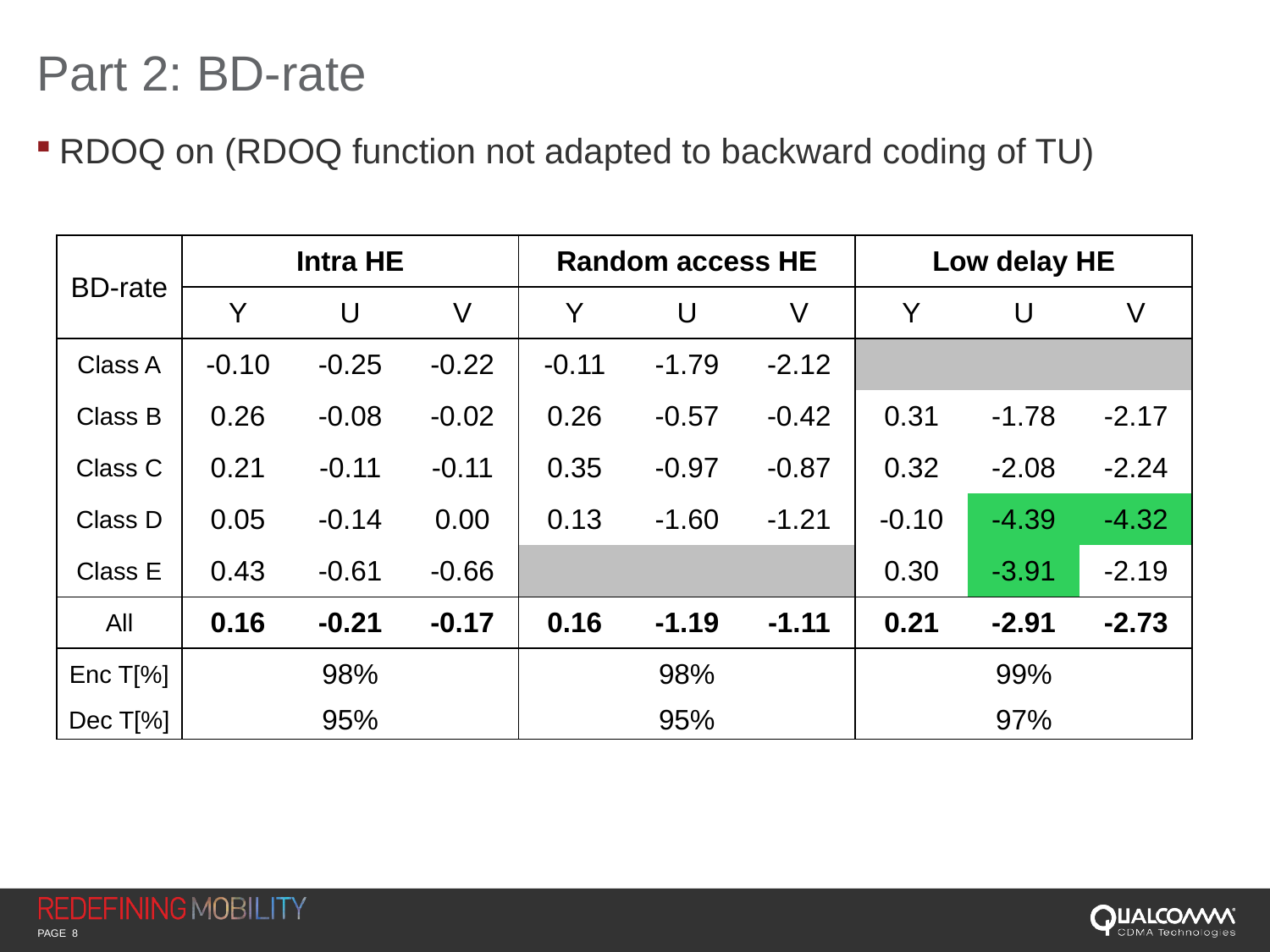

# Part 2: BD-rate
RDOQ on (RDOQ function not adapted to backward coding of TU)

| BD-rate | Intra HE |  |  | Random access HE |  |  | Low delay HE |  |  |
| --- | --- | --- | --- | --- | --- | --- | --- | --- | --- |
|  | Y | U | V | Y | U | V | Y | U | V |
| Class A | -0.10 | -0.25 | -0.22 | -0.11 | -1.79 | -2.12 |  |  |  |
| Class B | 0.26 | -0.08 | -0.02 | 0.26 | -0.57 | -0.42 | 0.31 | -1.78 | -2.17 |
| Class C | 0.21 | -0.11 | -0.11 | 0.35 | -0.97 | -0.87 | 0.32 | -2.08 | -2.24 |
| Class D | 0.05 | -0.14 | 0.00 | 0.13 | -1.60 | -1.21 | -0.10 | -4.39 | -4.32 |
| Class E | 0.43 | -0.61 | -0.66 |  |  |  | 0.30 | -3.91 | -2.19 |
| All | 0.16 | -0.21 | -0.17 | 0.16 | -1.19 | -1.11 | 0.21 | -2.91 | -2.73 |
| Enc T[%] | 98% |  |  | 98% |  |  | 99% |  |  |
| Dec T[%] | 95% |  |  | 95% |  |  | 97% |  |  |